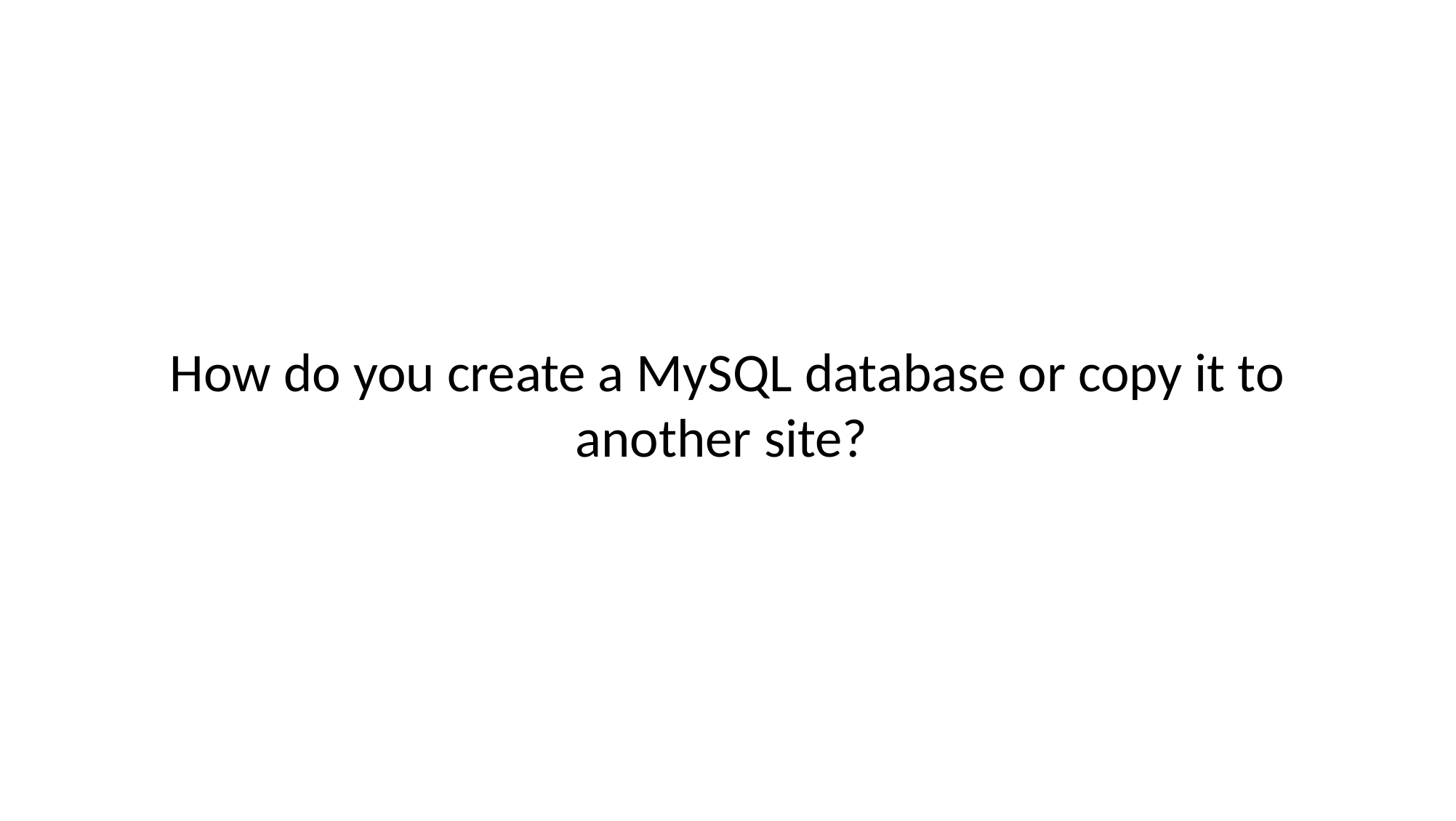

# How do you create a MySQL database or copy it to another site?